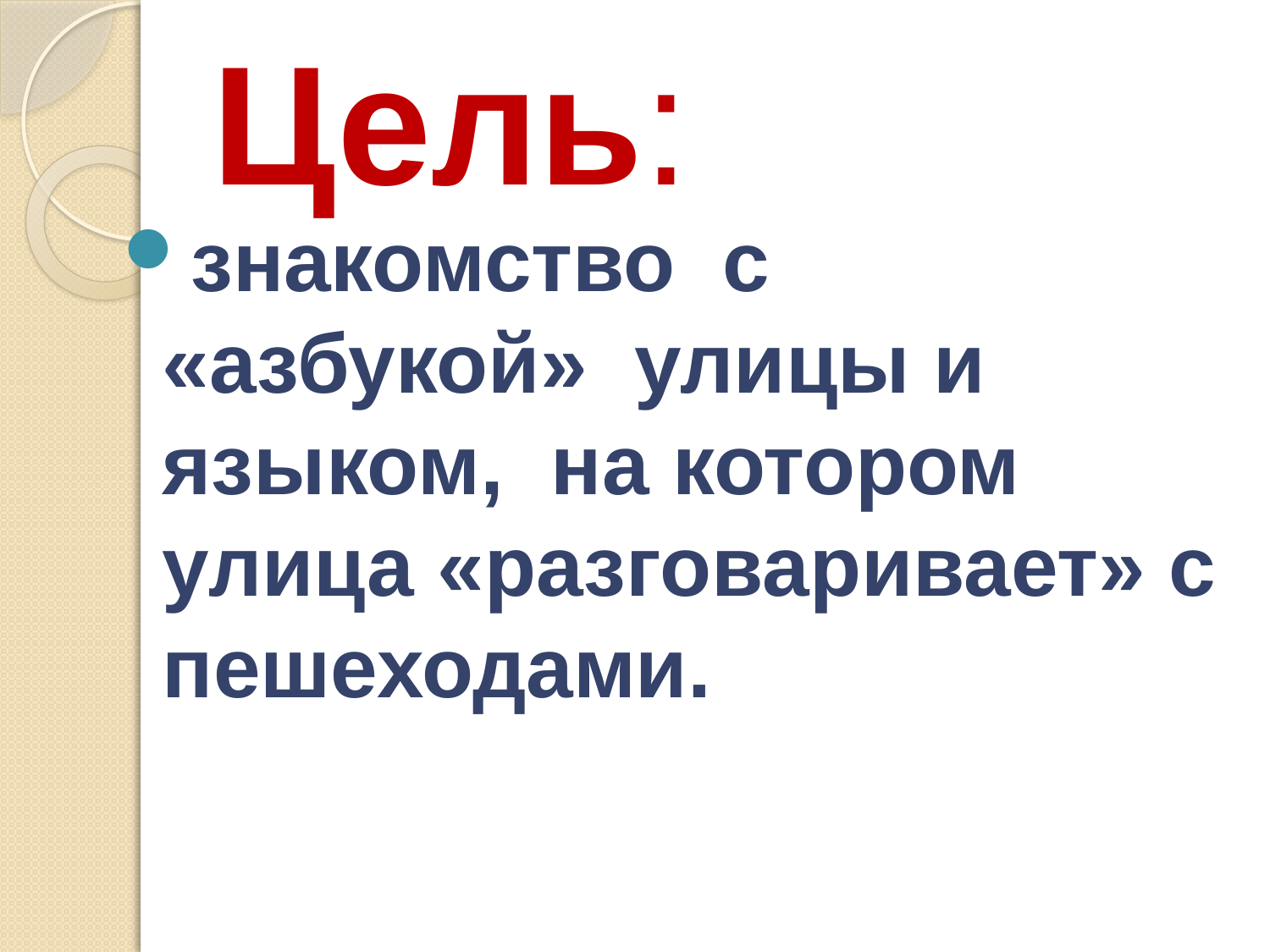

# Цель:
знакомство  с  «азбукой»  улицы и  языком,  на котором  улица «разговаривает» с пешеходами.